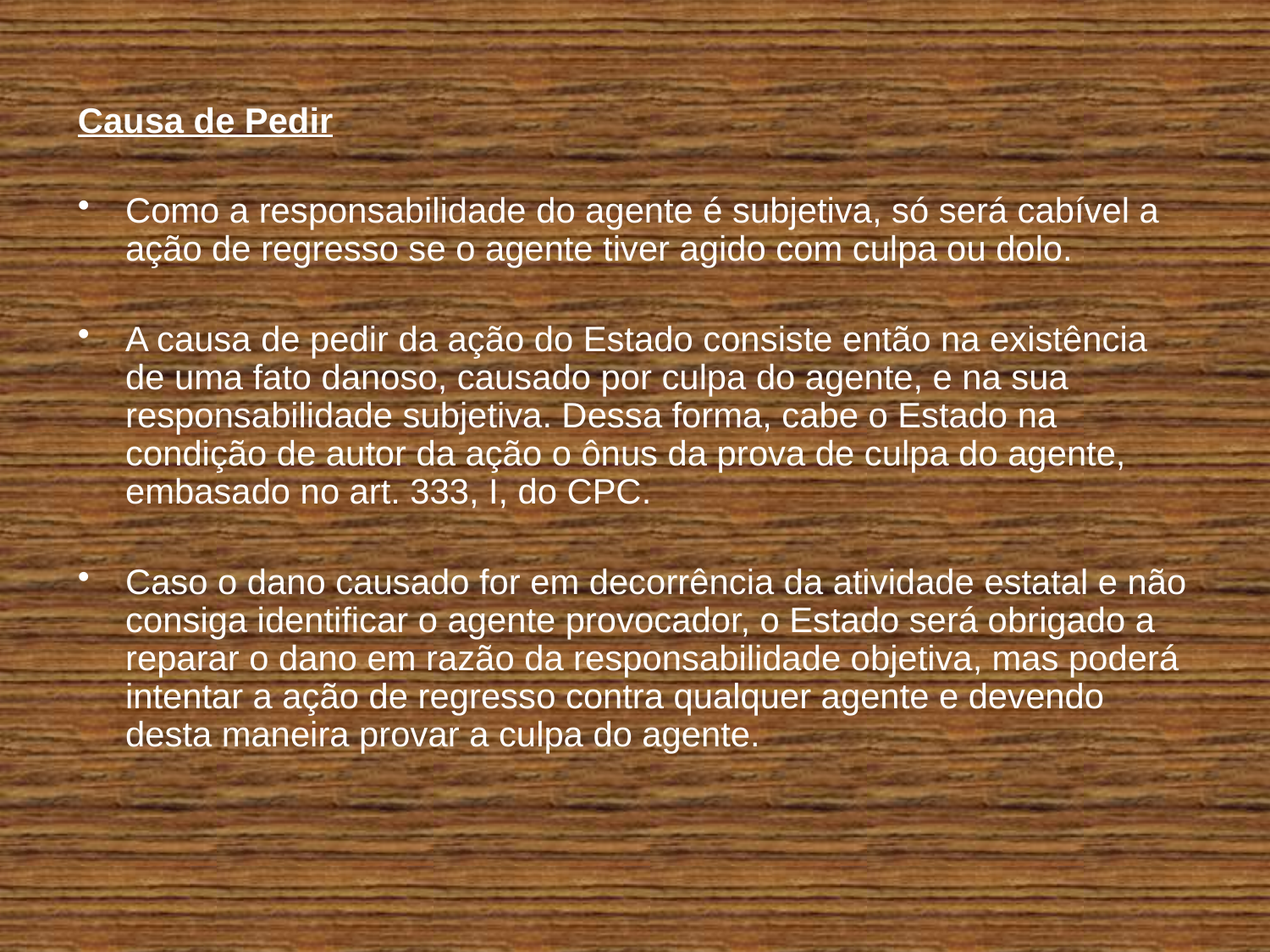

Causa de Pedir

Como a responsabilidade do agente é subjetiva, só será cabível a ação de regresso se o agente tiver agido com culpa ou dolo.

A causa de pedir da ação do Estado consiste então na existência de uma fato danoso, causado por culpa do agente, e na sua responsabilidade subjetiva. Dessa forma, cabe o Estado na condição de autor da ação o ônus da prova de culpa do agente, embasado no art. 333, I, do CPC.

Caso o dano causado for em decorrência da atividade estatal e não consiga identificar o agente provocador, o Estado será obrigado a reparar o dano em razão da responsabilidade objetiva, mas poderá intentar a ação de regresso contra qualquer agente e devendo desta maneira provar a culpa do agente.